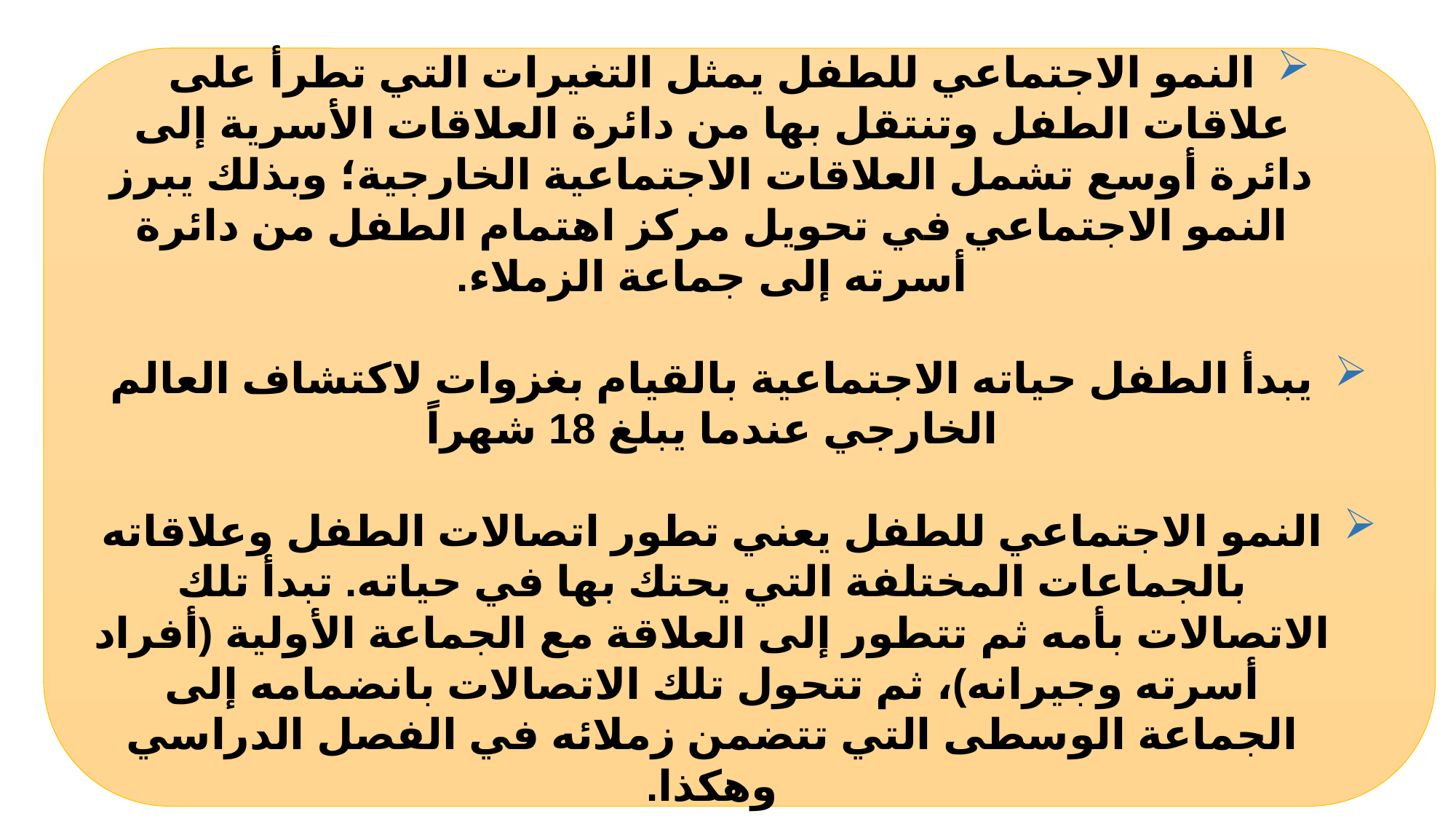

النمو الاجتماعي للطفل يمثل التغيرات التي تطرأ على علاقات الطفل وتنتقل بها من دائرة العلاقات الأسرية إلى دائرة أوسع تشمل العلاقات الاجتماعية الخارجية؛ وبذلك يبرز النمو الاجتماعي في تحويل مركز اهتمام الطفل من دائرة أسرته إلى جماعة الزملاء.

يبدأ الطفل حياته الاجتماعية بالقيام بغزوات لاكتشاف العالم الخارجي عندما يبلغ 18 شهراً

النمو الاجتماعي للطفل يعني تطور اتصالات الطفل وعلاقاته بالجماعات المختلفة التي يحتك بها في حياته. تبدأ تلك الاتصالات بأمه ثم تتطور إلى العلاقة مع الجماعة الأولية (أفراد أسرته وجيرانه)، ثم تتحول تلك الاتصالات بانضمامه إلى الجماعة الوسطى التي تتضمن زملائه في الفصل الدراسي وهكذا.